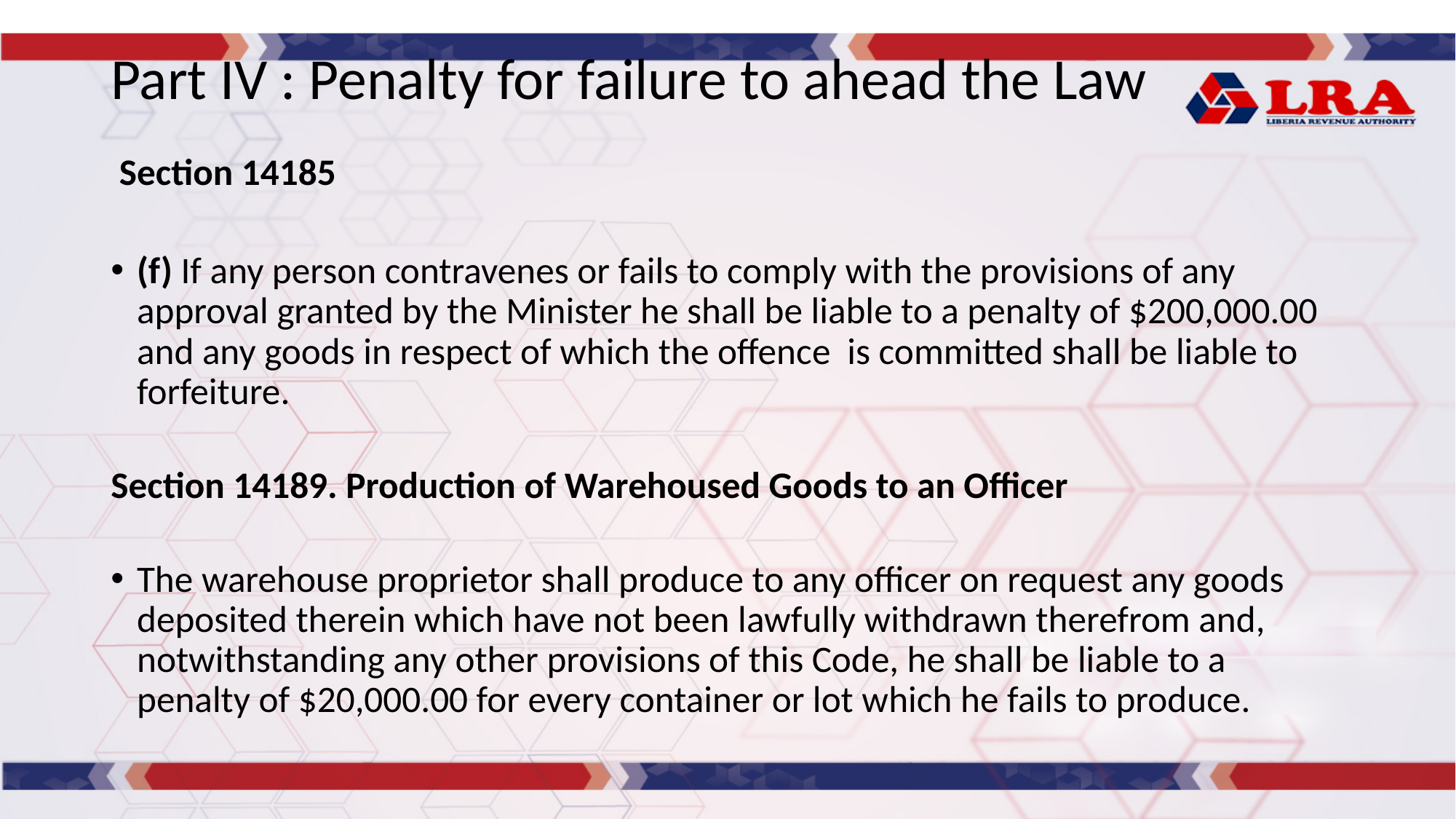

# Part IV : Penalty for failure to ahead the Law
 Section 14185
(f) If any person contravenes or fails to comply with the provisions of any approval granted by the Minister he shall be liable to a penalty of $200,000.00 and any goods in respect of which the offence  is committed shall be liable to forfeiture.
Section 14189. Production of Warehoused Goods to an Officer
The warehouse proprietor shall produce to any officer on request any goods deposited therein which have not been lawfully withdrawn therefrom and, notwithstanding any other provisions of this Code, he shall be liable to a penalty of $20,000.00 for every container or lot which he fails to produce.